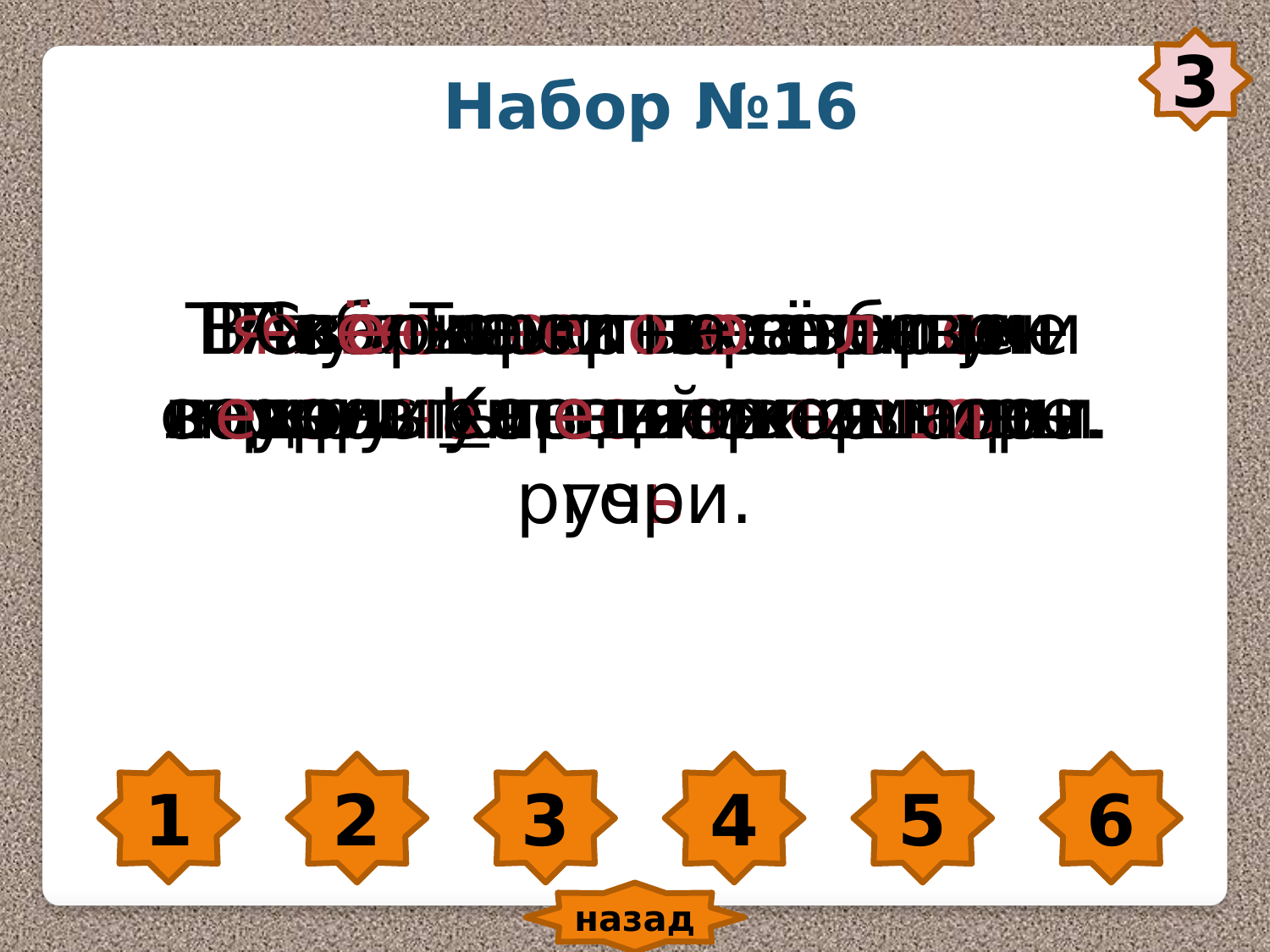

3
Набор №16
Альпинисты разбили лагерь у подножья горы.
В путешествие по реке туристы взяли компас.
Побежали по горным кручам говорливые ручьи.
Река Терек несёт свои воды в Каспийское море.
Тяжёлые грозовые тучи скрыли горные вершины.
Сверкают на солнце вековые ледяные шапки гор.
1
2
3
4
5
6
назад